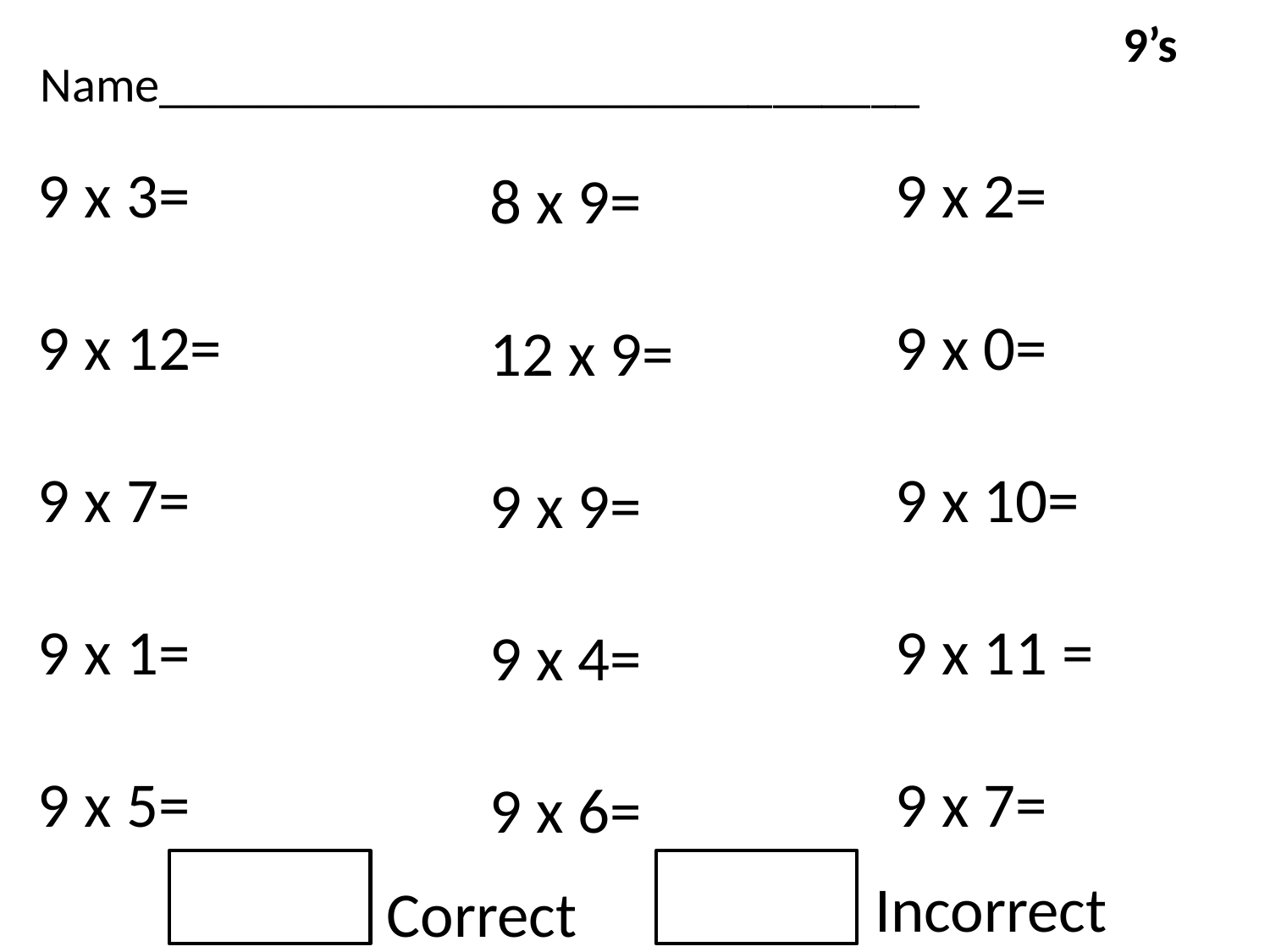

9’s
Name_______________________________
9 x 3=

9 x 12=

9 x 7=

9 x 1=

9 x 5=

9 x 2=

9 x 0=

9 x 10=

9 x 11 =

9 x 7=

8 x 9=

12 x 9=

9 x 9=

9 x 4=

9 x 6=

Incorrect
Correct